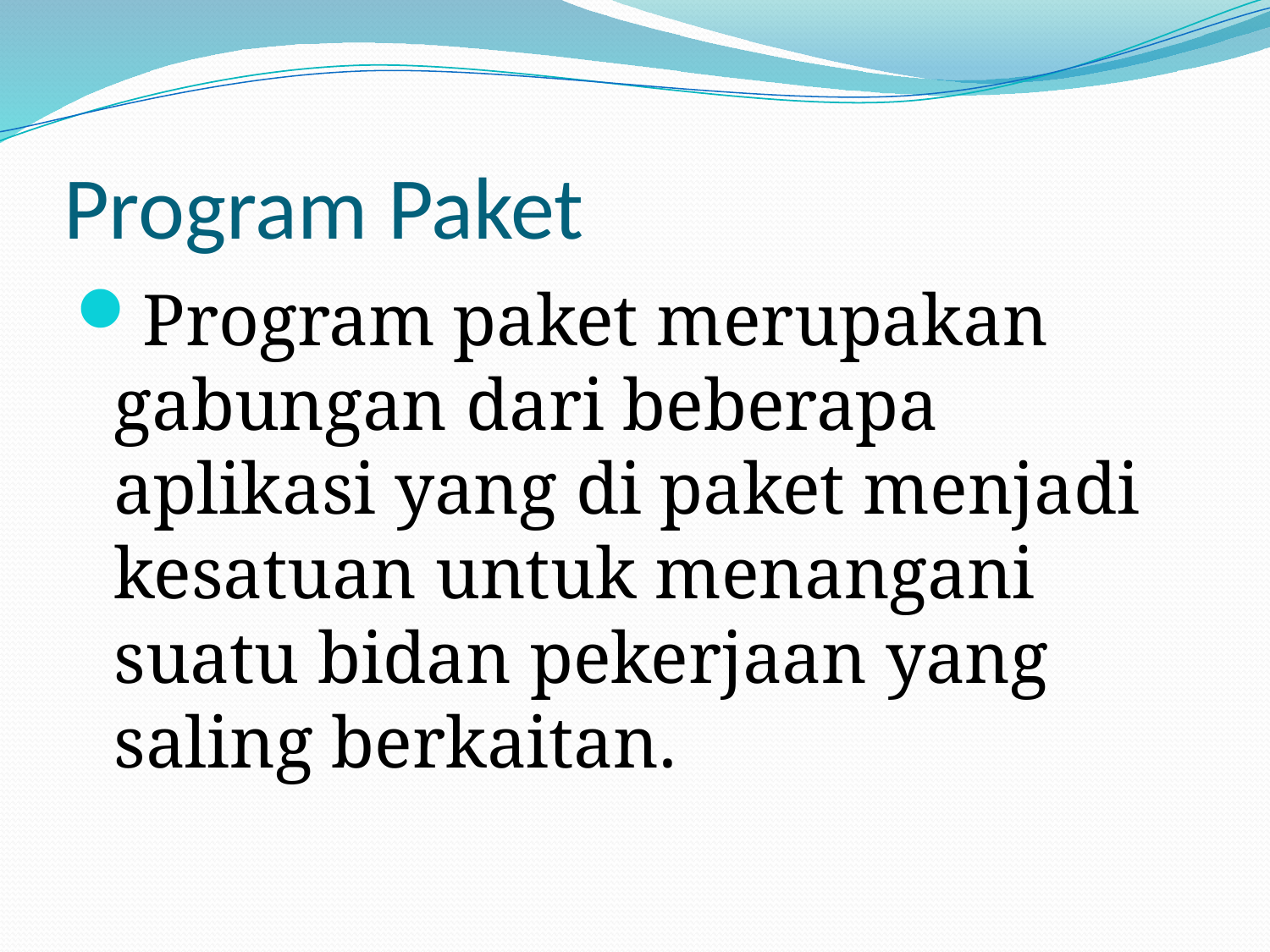

# Program Paket
Program paket merupakan gabungan dari beberapa aplikasi yang di paket menjadi kesatuan untuk menangani suatu bidan pekerjaan yang saling berkaitan.